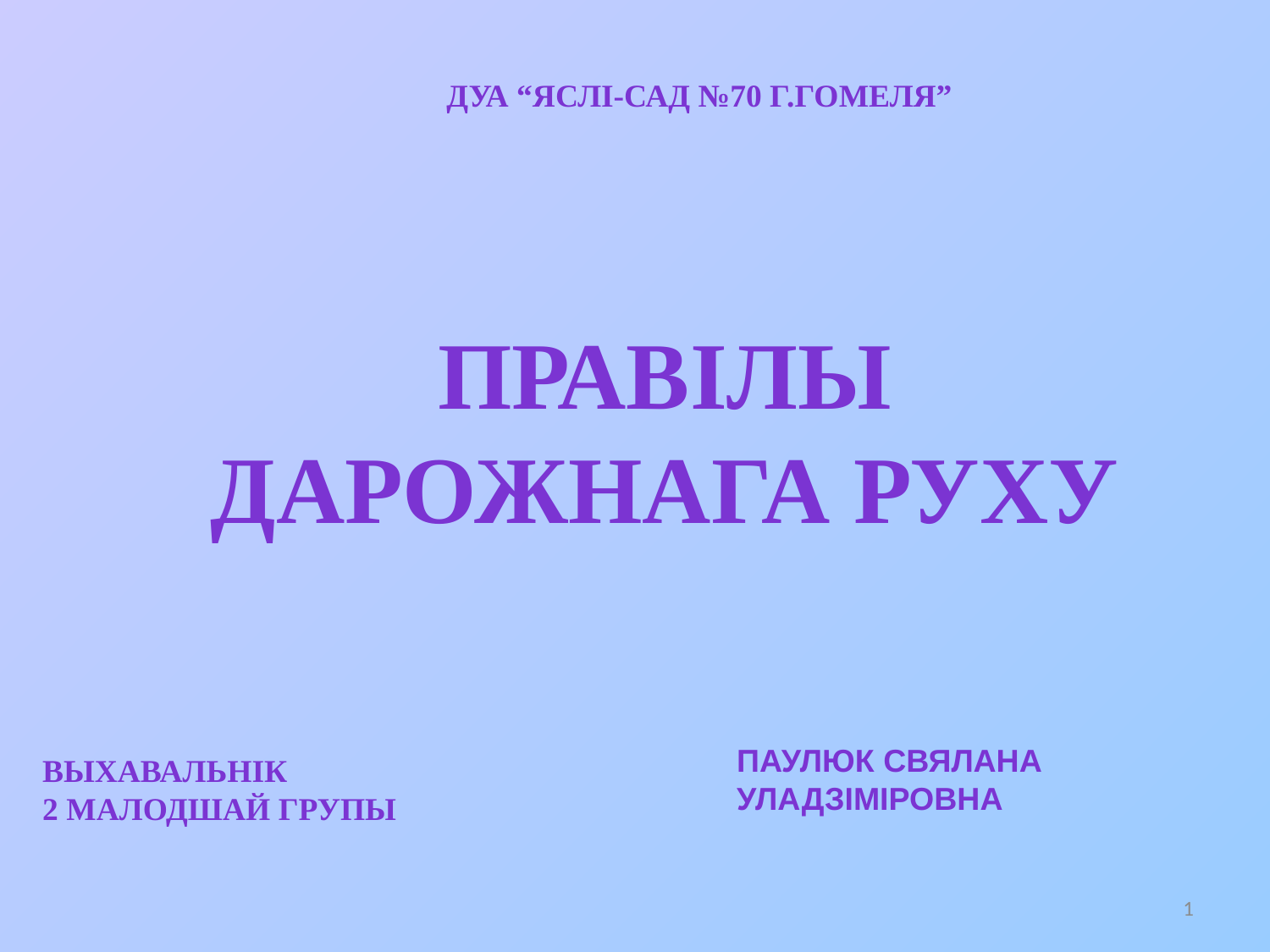

ДУА “Яслі-сад №70 г.Гомеля”
Правiлы дарожнага руху
#
Выхавальнiк
2 малодшай групы
Паулюк Свялана Уладзіміровна
1